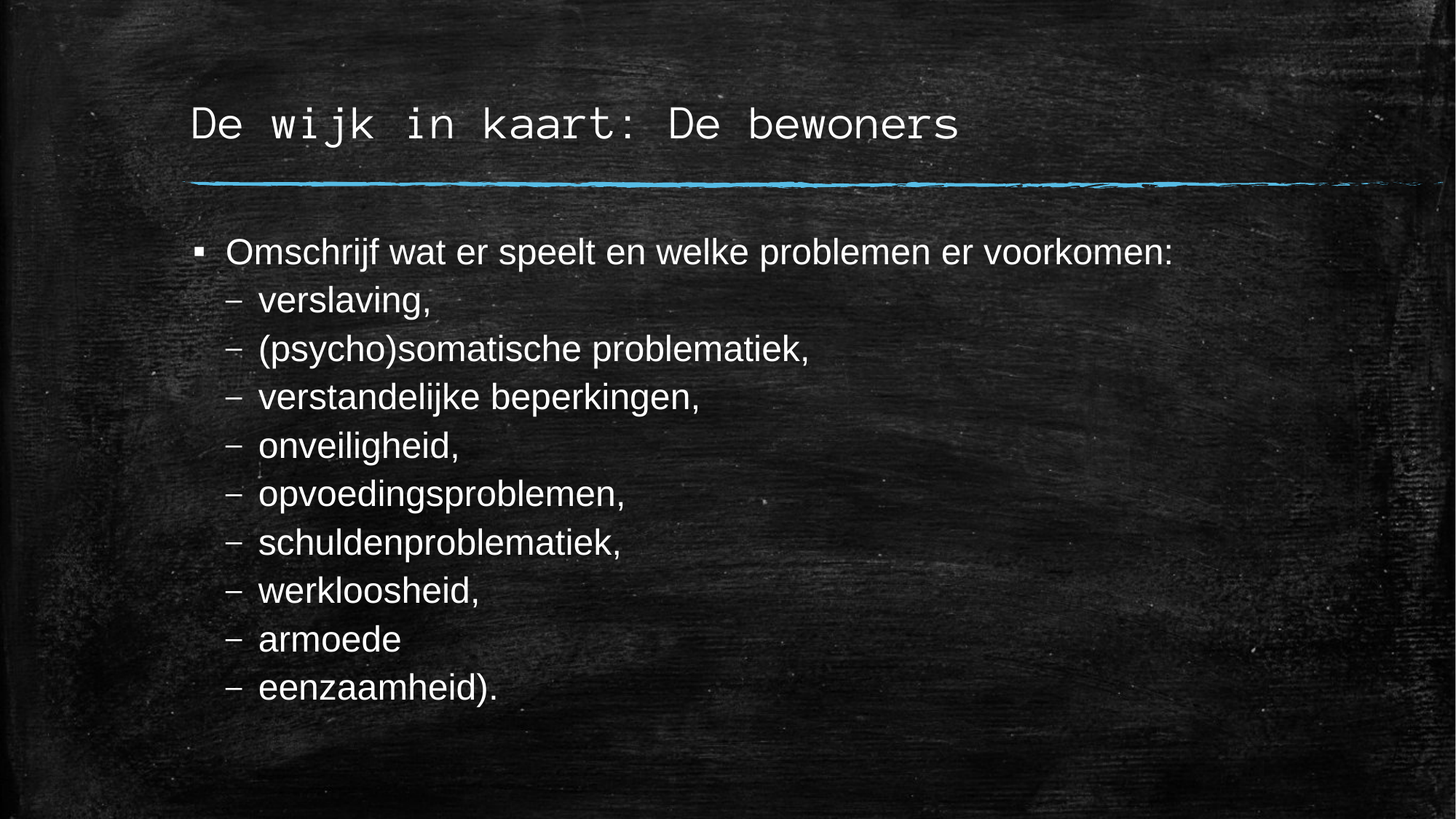

# De wijk in kaart: De bewoners
Omschrijf wat er speelt en welke problemen er voorkomen:
verslaving,
(psycho)somatische problematiek,
verstandelijke beperkingen,
onveiligheid,
opvoedingsproblemen,
schuldenproblematiek,
werkloosheid,
armoede
eenzaamheid).